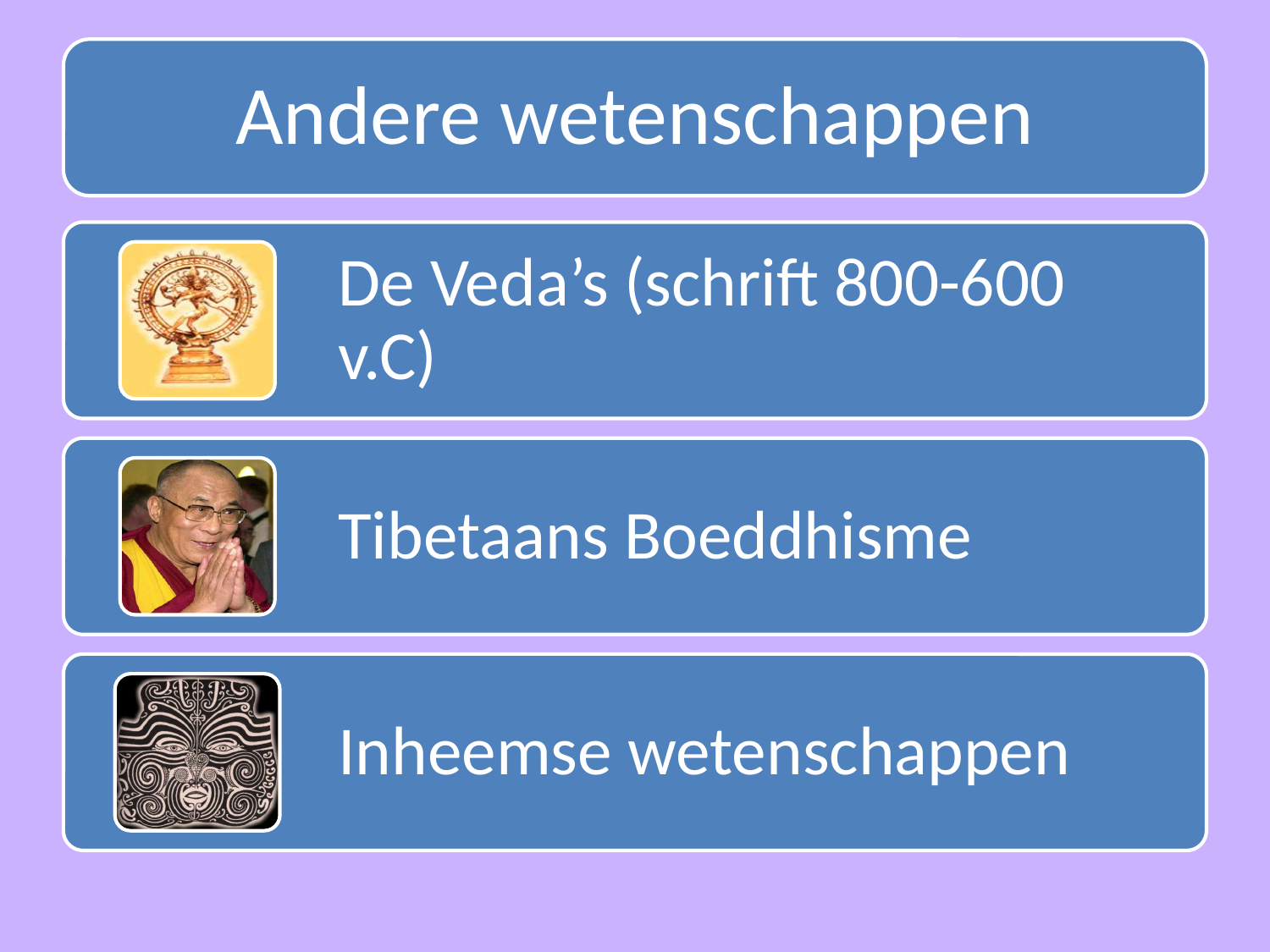

Andere wetenschappen
De Veda’s (schrift 800-600 v.C)
Tibetaans Boeddhisme
Inheemse wetenschappen